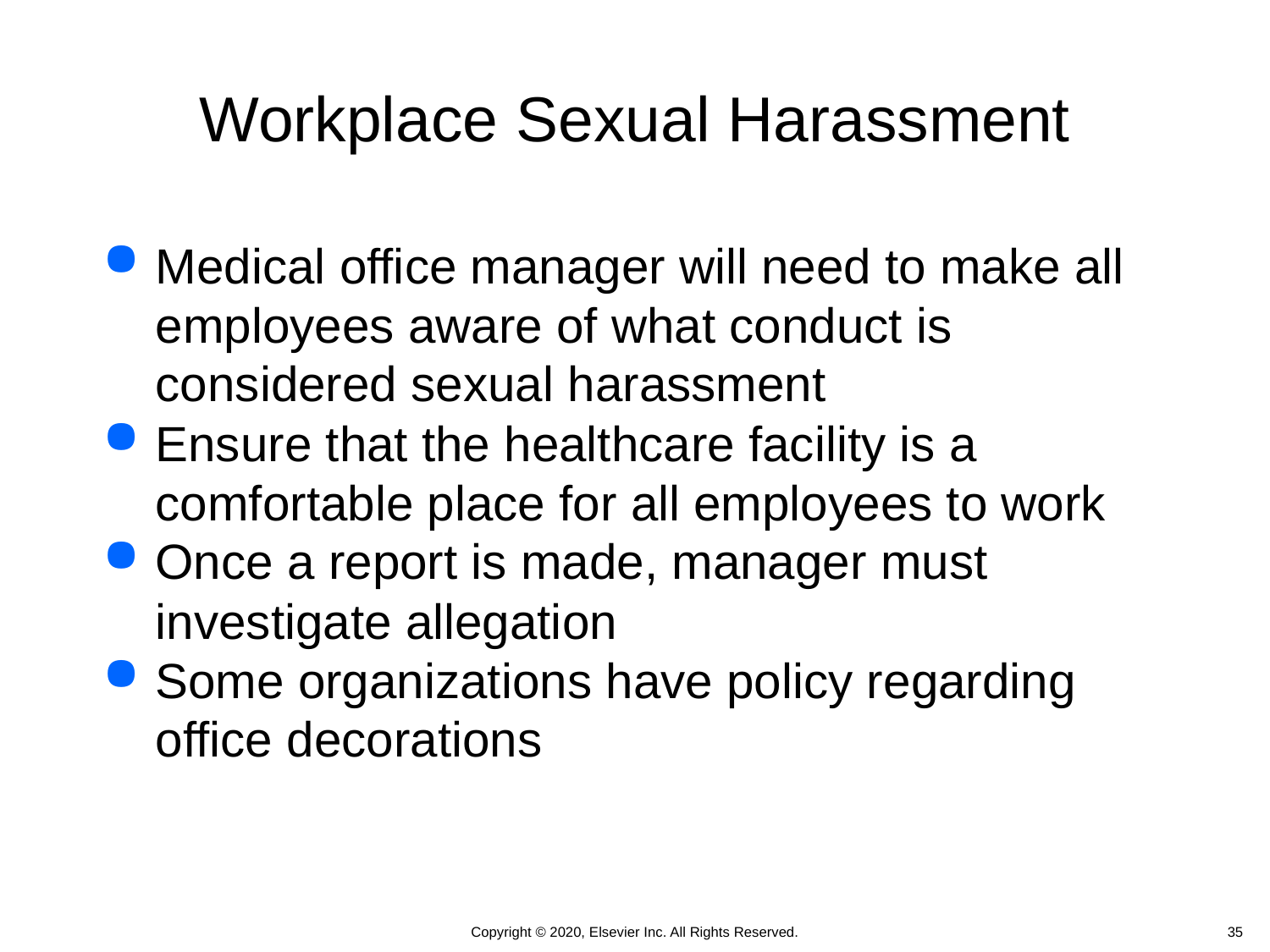

# Workplace Sexual Harassment
Medical office manager will need to make all employees aware of what conduct is considered sexual harassment
Ensure that the healthcare facility is a comfortable place for all employees to work
Once a report is made, manager must investigate allegation
Some organizations have policy regarding office decorations
 35